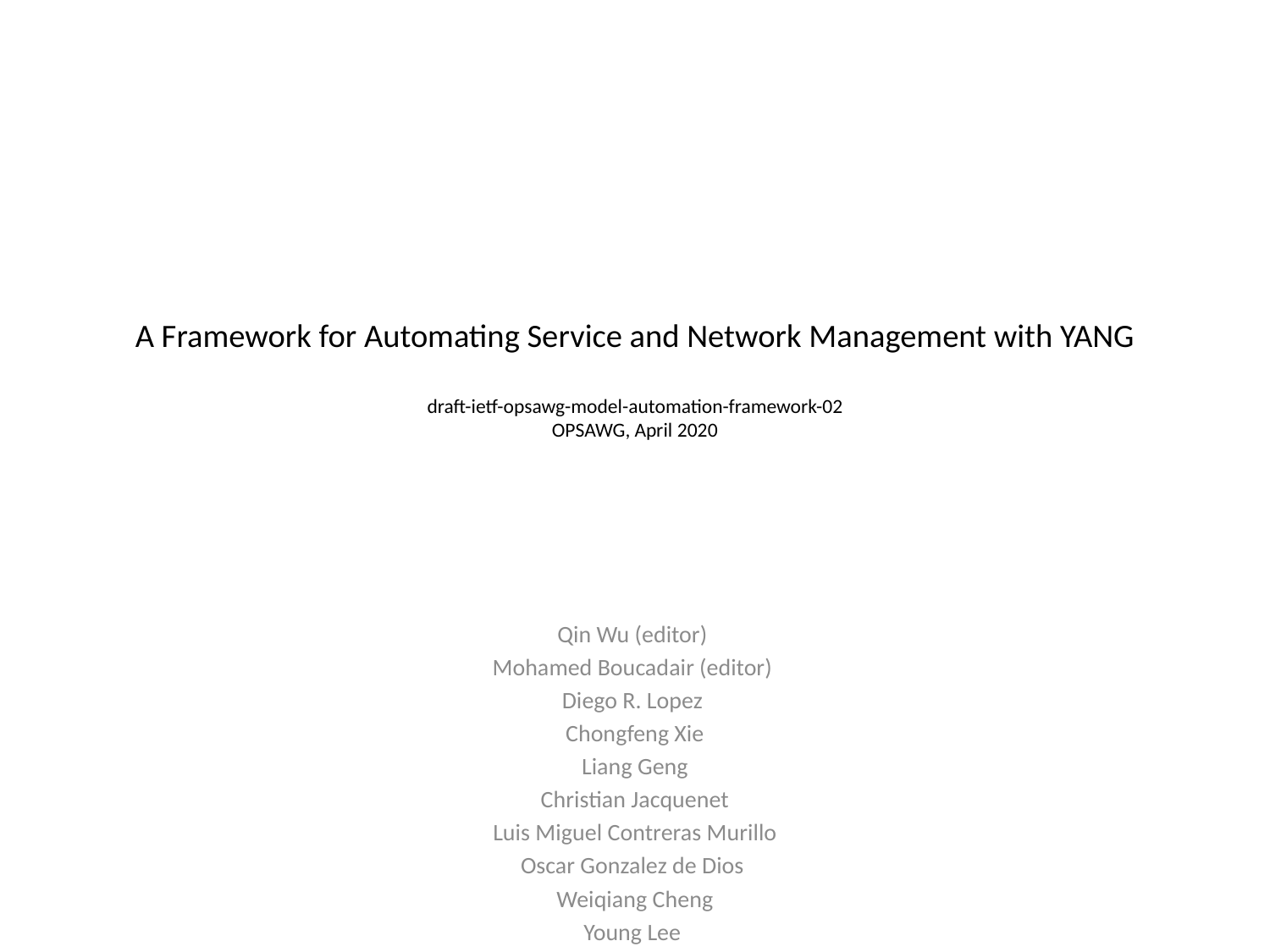

# A Framework for Automating Service and Network Management with YANG draft-ietf-opsawg-model-automation-framework-02 OPSAWG, April 2020

Qin Wu (editor)
Mohamed Boucadair (editor)
Diego R. Lopez
Chongfeng Xie
Liang Geng
Christian Jacquenet
Luis Miguel Contreras Murillo
Oscar Gonzalez de Dios
Weiqiang Cheng
Young Lee